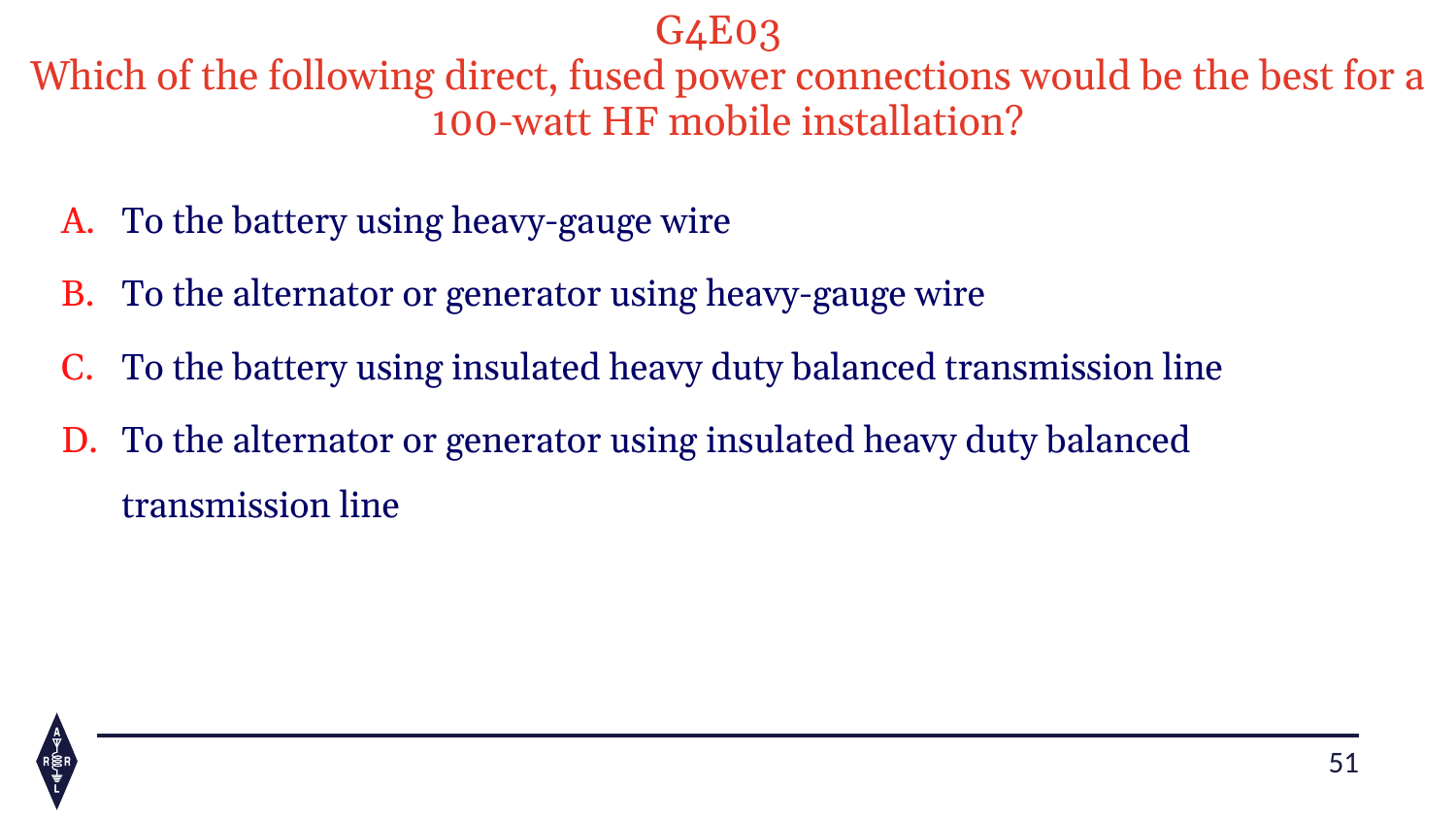

G4E03
Which of the following direct, fused power connections would be the best for a 100-watt HF mobile installation?
To the battery using heavy-gauge wire
To the alternator or generator using heavy-gauge wire
To the battery using insulated heavy duty balanced transmission line
To the alternator or generator using insulated heavy duty balanced transmission line
51